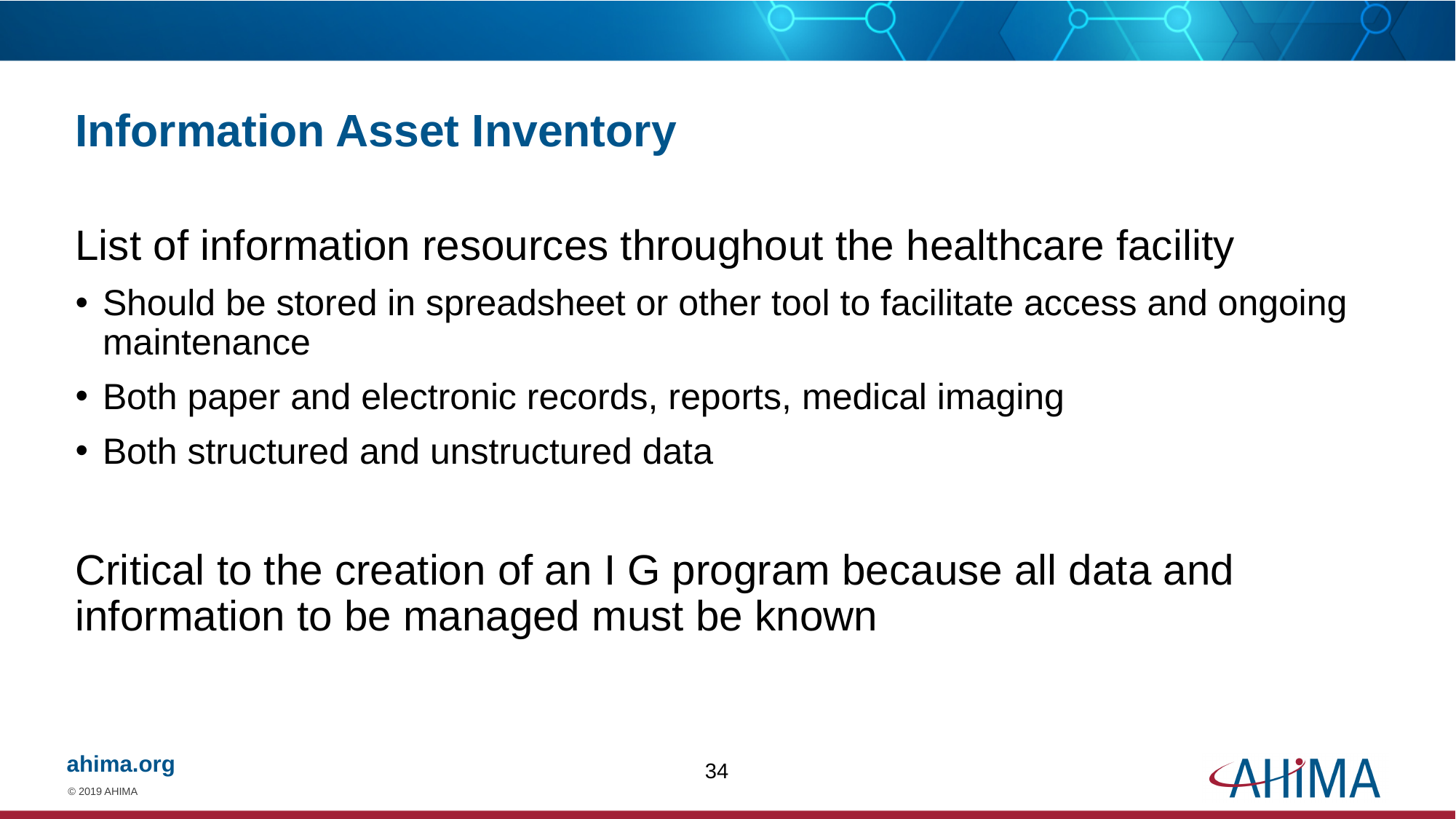

# Information Asset Inventory
List of information resources throughout the healthcare facility
Should be stored in spreadsheet or other tool to facilitate access and ongoing maintenance
Both paper and electronic records, reports, medical imaging
Both structured and unstructured data

Critical to the creation of an I G program because all data and information to be managed must be known